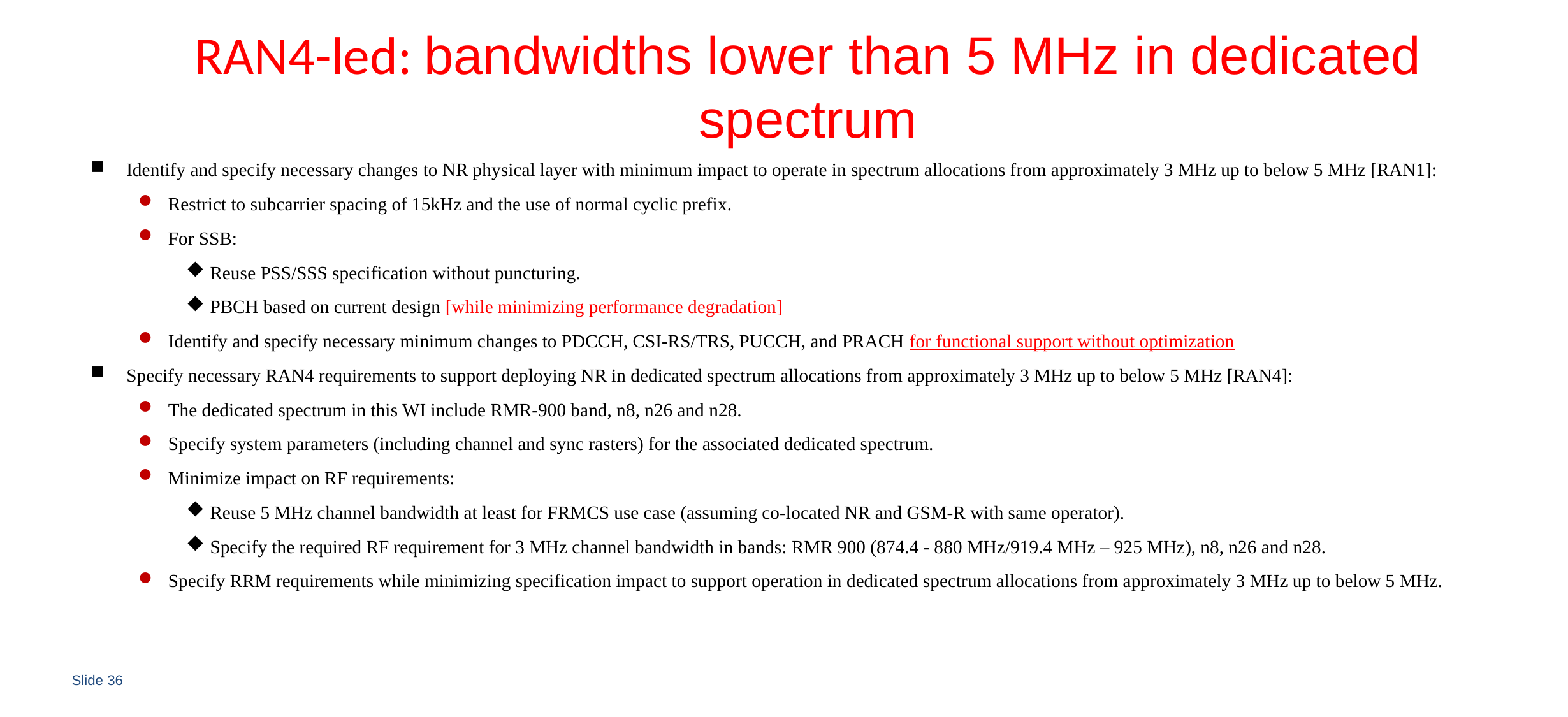

# RAN4-led: bandwidths lower than 5 MHz in dedicated spectrum
Identify and specify necessary changes to NR physical layer with minimum impact to operate in spectrum allocations from approximately 3 MHz up to below 5 MHz [RAN1]:
Restrict to subcarrier spacing of 15kHz and the use of normal cyclic prefix.
For SSB:
Reuse PSS/SSS specification without puncturing.
PBCH based on current design [while minimizing performance degradation]
Identify and specify necessary minimum changes to PDCCH, CSI-RS/TRS, PUCCH, and PRACH for functional support without optimization
Specify necessary RAN4 requirements to support deploying NR in dedicated spectrum allocations from approximately 3 MHz up to below 5 MHz [RAN4]:
The dedicated spectrum in this WI include RMR-900 band, n8, n26 and n28.
Specify system parameters (including channel and sync rasters) for the associated dedicated spectrum.
Minimize impact on RF requirements:
Reuse 5 MHz channel bandwidth at least for FRMCS use case (assuming co-located NR and GSM-R with same operator).
Specify the required RF requirement for 3 MHz channel bandwidth in bands: RMR 900 (874.4 - 880 MHz/919.4 MHz – 925 MHz), n8, n26 and n28.
Specify RRM requirements while minimizing specification impact to support operation in dedicated spectrum allocations from approximately 3 MHz up to below 5 MHz.